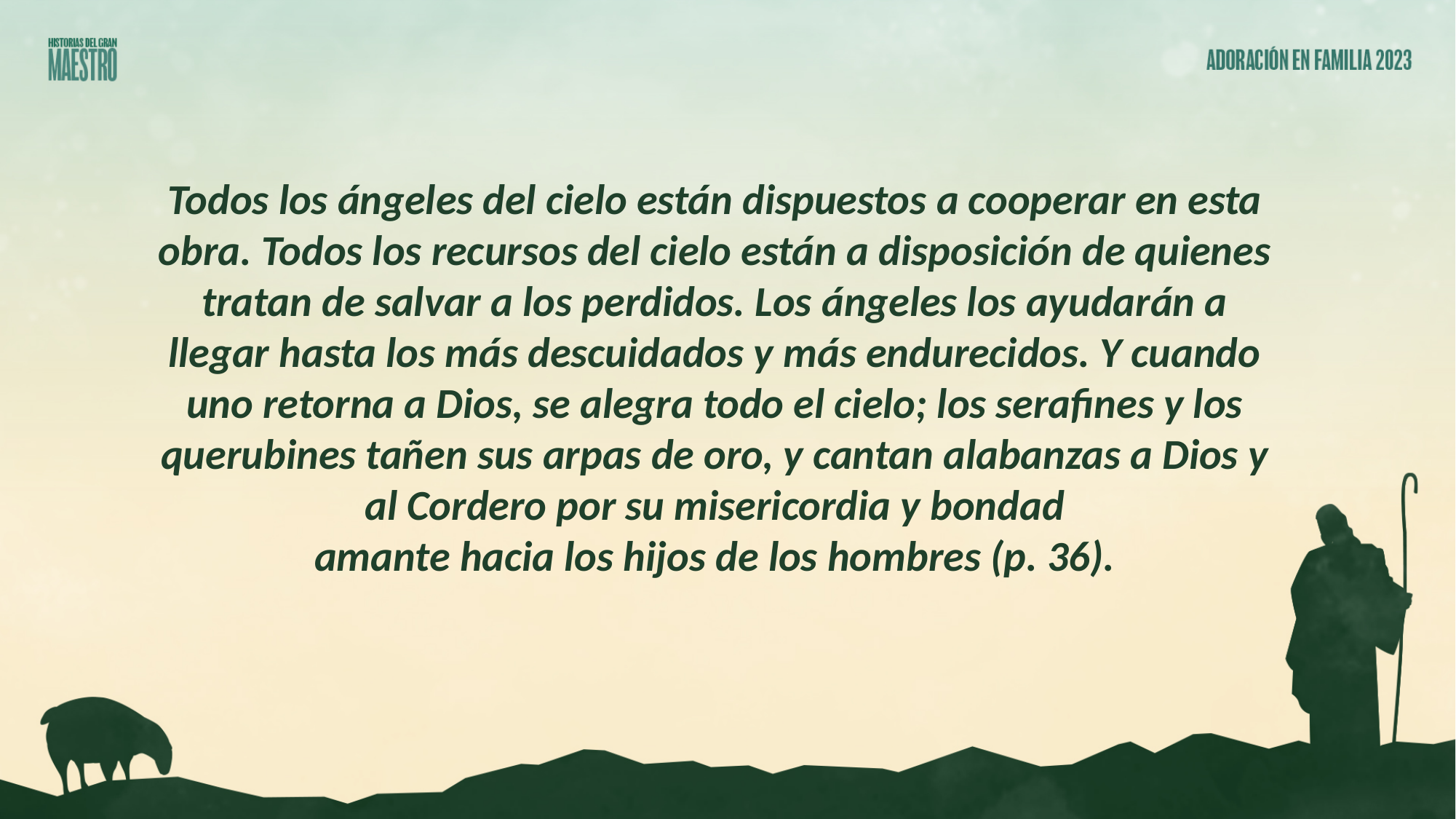

Todos los ángeles del cielo están dispuestos a cooperar en esta obra. Todos los recursos del cielo están a disposición de quienes tratan de salvar a los perdidos. Los ángeles los ayudarán a llegar hasta los más descuidados y más endurecidos. Y cuando uno retorna a Dios, se alegra todo el cielo; los serafines y los querubines tañen sus arpas de oro, y cantan alabanzas a Dios y al Cordero por su misericordia y bondad
amante hacia los hijos de los hombres (p. 36).